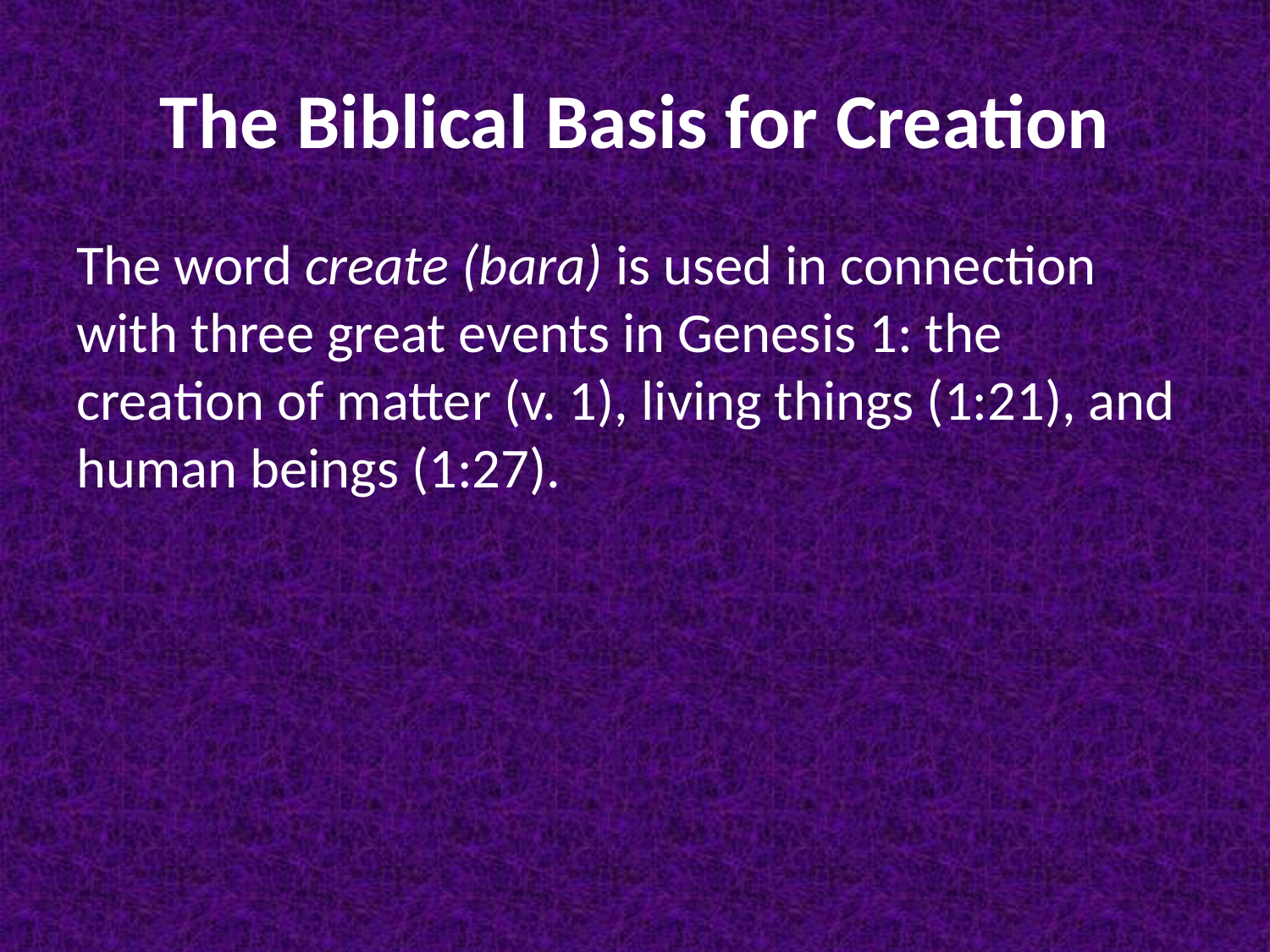

# The Biblical Basis for Creation
The word create (bara) is used in connection with three great events in Genesis 1: the creation of matter (v. 1), living things (1:21), and human beings (1:27).